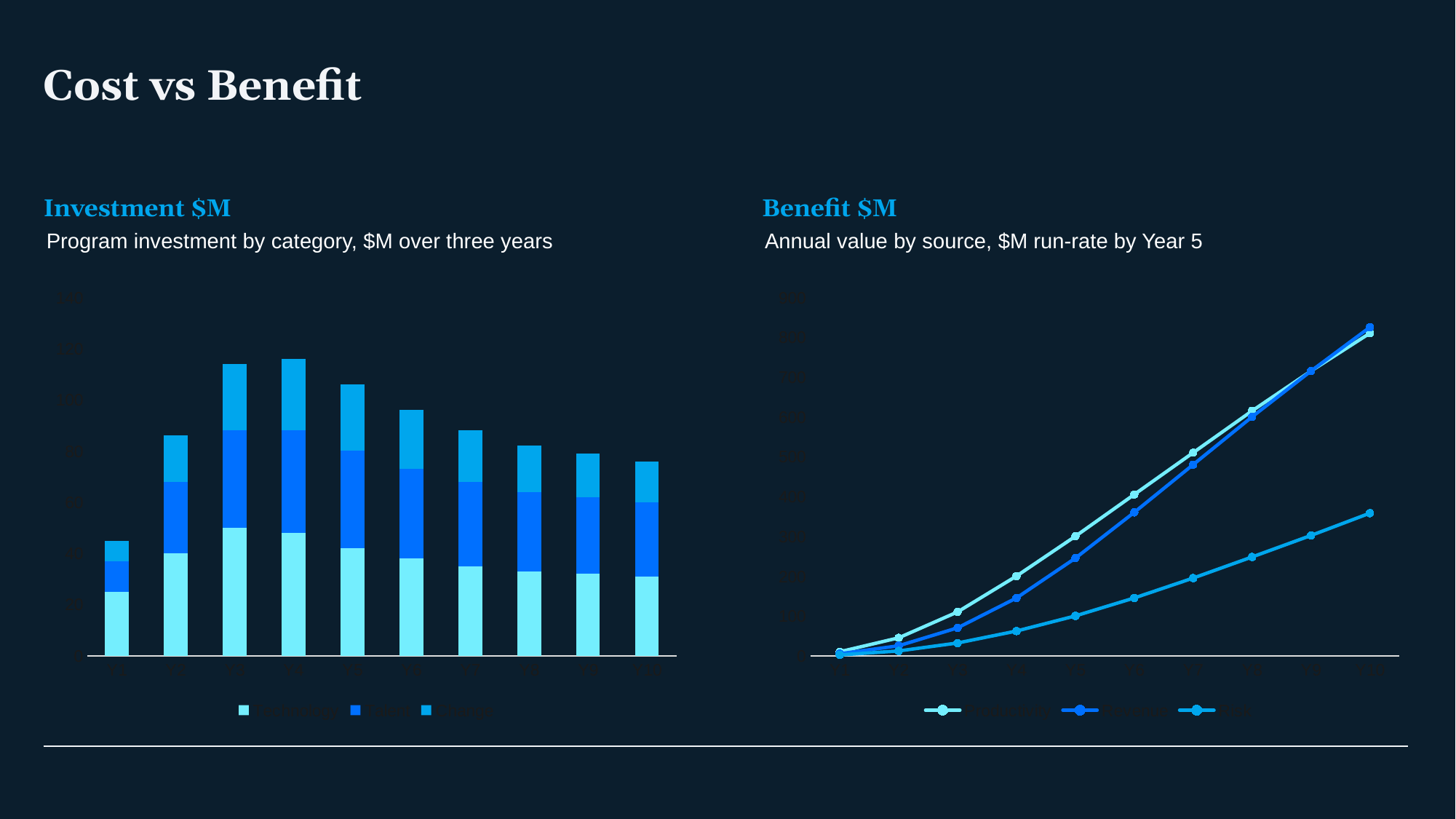

# Cost vs Benefit
Investment $M
Benefit $M
Program investment by category, $M over three years
Annual value by source, $M run-rate by Year 5

### Chart

| Category | Technology | Talent | Change |
|---|---|---|---|
| Y1 | 25.0 | 12.0 | 8.0 |
| Y2 | 40.0 | 28.0 | 18.0 |
| Y3 | 50.0 | 38.0 | 26.0 |
| Y4 | 48.0 | 40.0 | 28.0 |
| Y5 | 42.0 | 38.0 | 26.0 |
| Y6 | 38.0 | 35.0 | 23.0 |
| Y7 | 35.0 | 33.0 | 20.0 |
| Y8 | 33.0 | 31.0 | 18.0 |
| Y9 | 32.0 | 30.0 | 17.0 |
| Y10 | 31.0 | 29.0 | 16.0 |

### Chart

| Category | Productivity | Revenue | Risk |
|---|---|---|---|
| Y1 | 10.0 | 5.0 | 2.0 |
| Y2 | 45.0 | 25.0 | 12.0 |
| Y3 | 110.0 | 70.0 | 32.0 |
| Y4 | 200.0 | 145.0 | 62.0 |
| Y5 | 300.0 | 245.0 | 100.0 |
| Y6 | 405.0 | 360.0 | 145.0 |
| Y7 | 510.0 | 480.0 | 195.0 |
| Y8 | 615.0 | 600.0 | 248.0 |
| Y9 | 715.0 | 715.0 | 302.0 |
| Y10 | 810.0 | 825.0 | 358.0 |